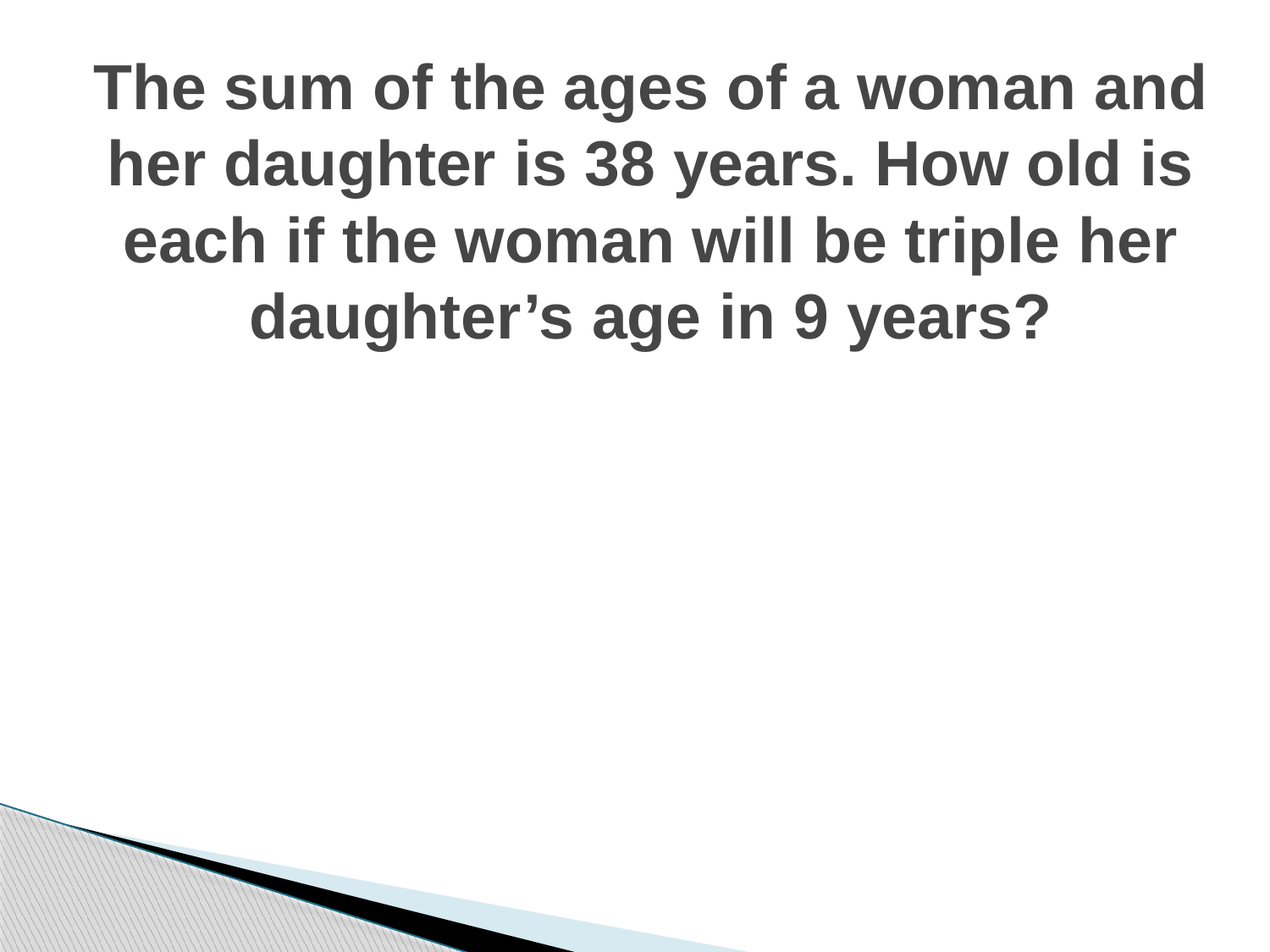

# The sum of the ages of a woman and her daughter is 38 years. How old is each if the woman will be triple her daughter’s age in 9 years?